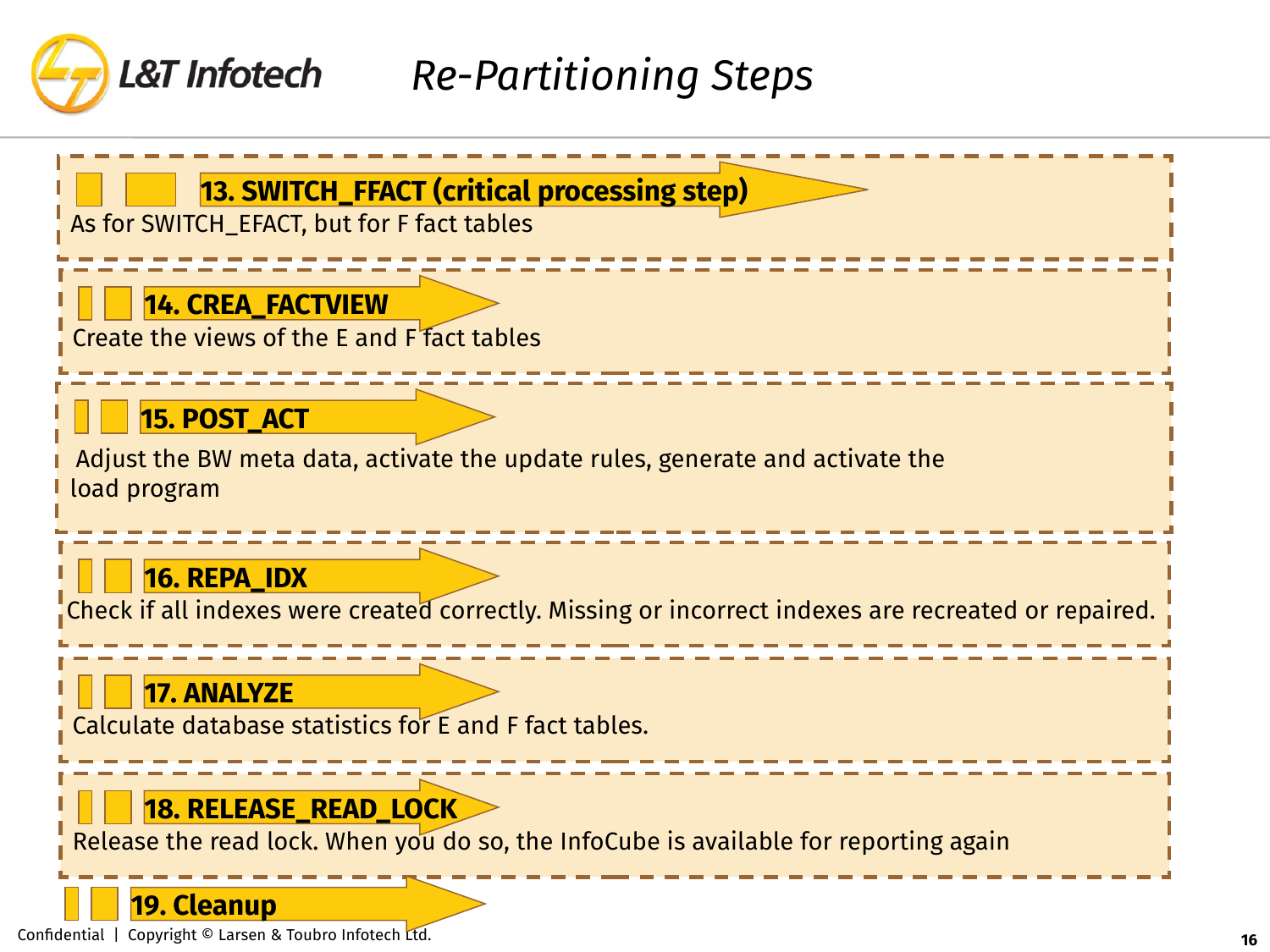

# Re-Partitioning Steps

  As for SWITCH_EFACT, but for F fact tables
13. SWITCH_FFACT (critical processing step)

  Create the views of the E and F fact tables
14. CREA_FACTVIEW

   Adjust the BW meta data, activate the update rules, generate and activate the
  load program
15. POST_ACT

 Check if all indexes were created correctly. Missing or incorrect indexes are recreated or repaired.
16. REPA_IDX

  Calculate database statistics for E and F fact tables.
17. ANALYZE

  Release the read lock. When you do so, the InfoCube is available for reporting again
18. RELEASE_READ_LOCK
19. Cleanup
Confidential  |  Copyright © Larsen & Toubro Infotech Ltd.
16